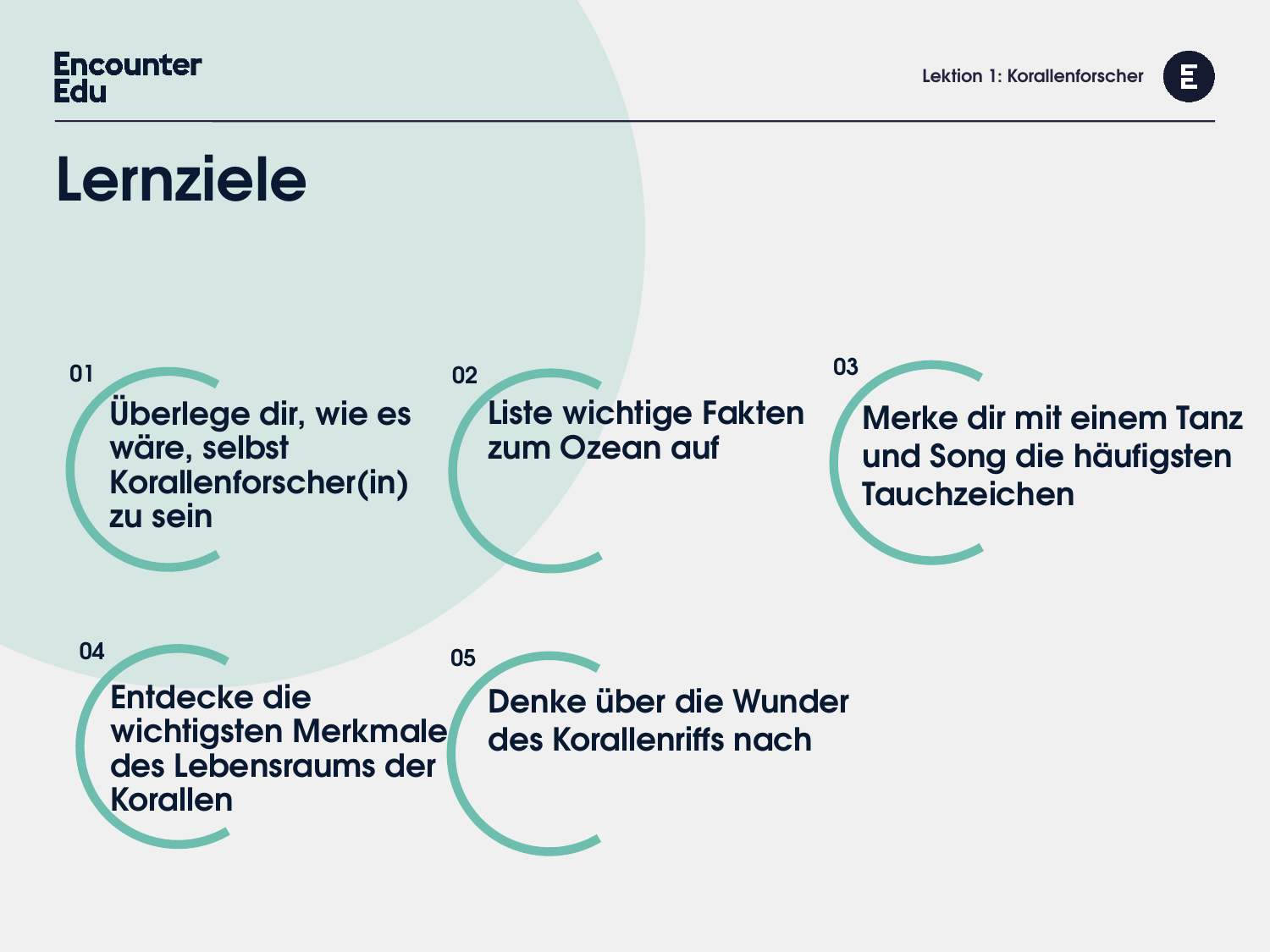

# Lektion 1: Korallenforscher
Lernziele
Liste wichtige Fakten zum Ozean auf

Merke dir mit einem Tanz und Song die häufigsten Tauchzeichen
Überlege dir, wie es wäre, selbst Korallenforscher(in) zu sein

Denke über die Wunder des Korallenriffs nach
Entdecke die wichtigsten Merkmale des Lebensraums der Korallen